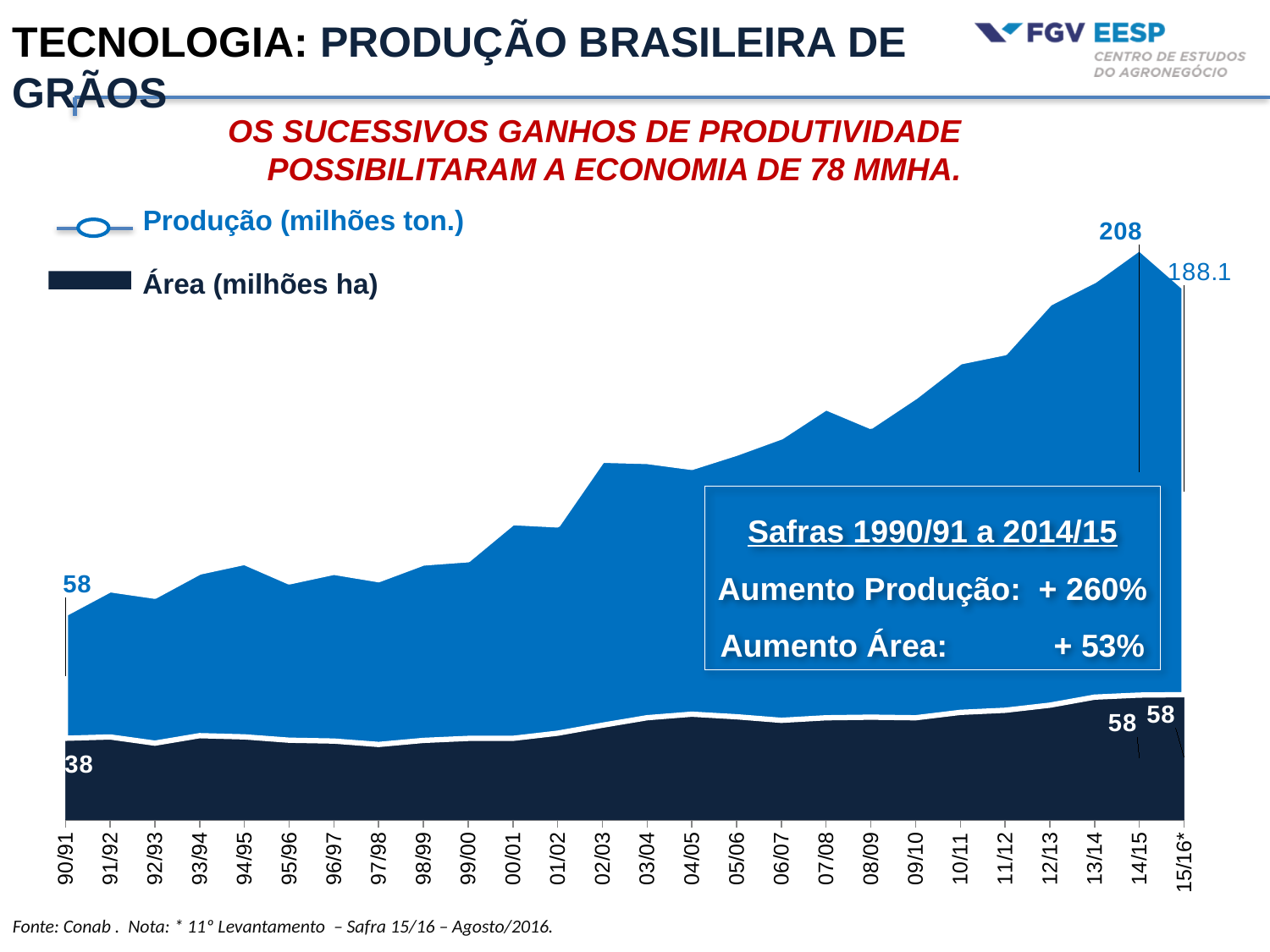

# Tecnologia: Produção Brasileira de Grãos
Os sucessivos ganhos de produtividade possibilitaram a economia de 78 MMHa.

### Chart

| Category |  |  |
|---|---|---|
| 90/91 | 37.893699999999995 | 57.8996 |
| 91/92 | 38.4923 | 68.40010000000001 |
| 92/93 | 35.621300000000005 | 68.25319999999999 |
| 93/94 | 39.094 | 76.035 |
| 94/95 | 38.5389 | 81.0649 |
| 95/96 | 36.9709 | 73.5647 |
| 96/97 | 36.5748 | 78.4267 |
| 97/98 | 35.000800000000005 | 76.55870399999998 |
| 98/99 | 36.8962 | 82.43788750000002 |
| 99/00 | 37.8243 | 83.02993099999999 |
| 00/01 | 37.847300000000004 | 100.26687700000001 |
| 01/02 | 40.235 | 96.799 |
| 02/03 | 43.9468 | 123.168 |
| 03/04 | 47.4225 | 119.1142 |
| 04/05 | 49.0682 | 114.695 |
| 05/06 | 47.867624 | 122.53078278100001 |
| 06/07 | 46.21259949999999 | 131.75060000000002 |
| 07/08 | 47.411199999999994 | 144.1373 |
| 08/09 | 47.6744 | 135.1345 |
| 09/10 | 47.415699999999994 | 149.2549 |
| 10/11 | 49.919 | 162.9 |
| 11/12 | 50.885 | 166.1721 |
| 12/13 | 53.264 | 186.818 |
| 13/14 | 56.988 | 193.622 |
| 14/15 | 57.941 | 207.663 |
| 15/16* | 58.146 | 189.27 |
Produção (milhões ton.)
Área (milhões ha)
Safras 1990/91 a 2014/15
Aumento Produção:  + 260%
Aumento Área:            + 53%
Fonte: Conab .  Nota: * 11º Levantamento  – Safra 15/16 – Agosto/2016.